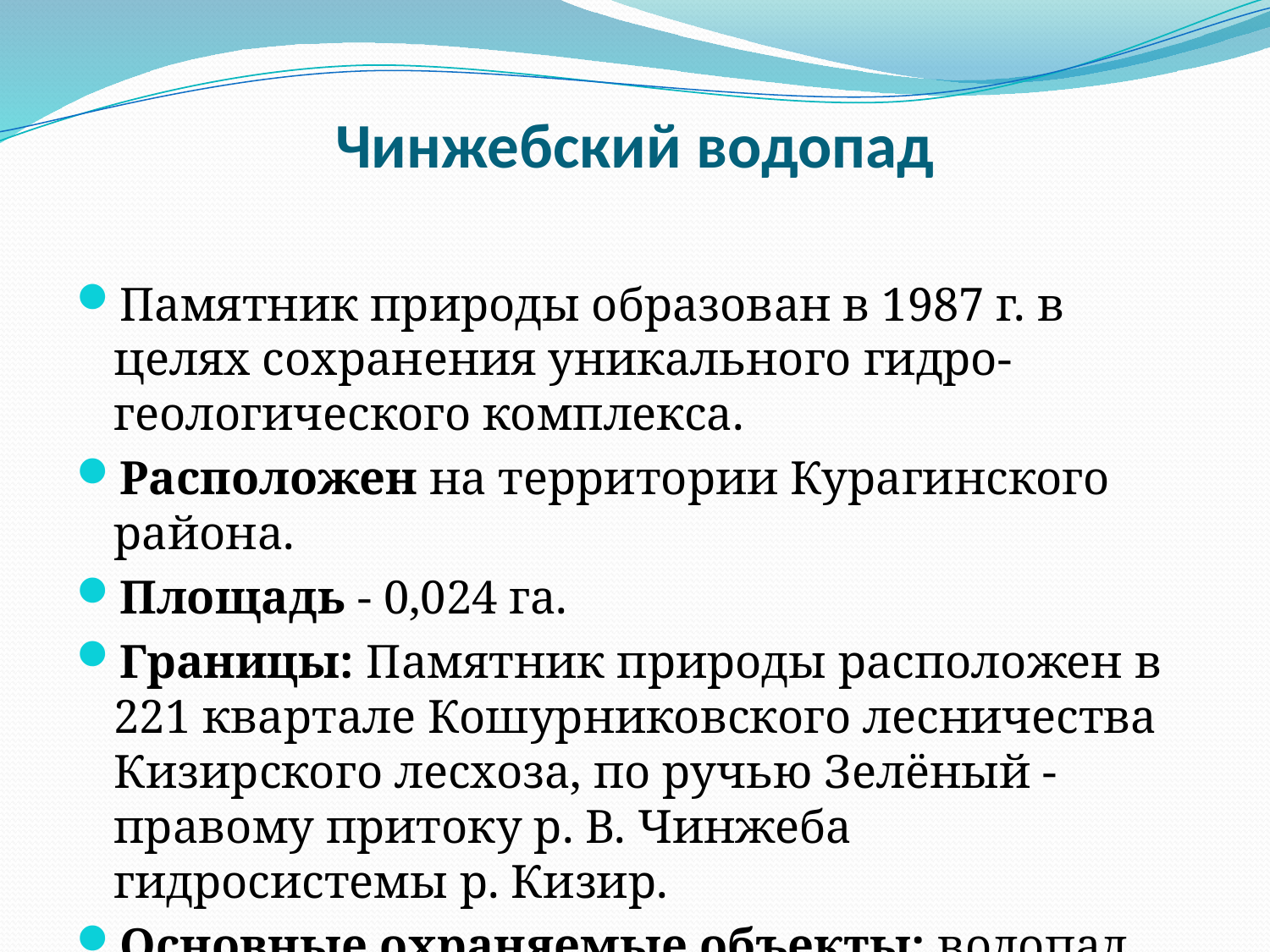

# Чинжебский водопад
Памятник природы образован в 1987 г. в целях сохранения уникального гидро-геологического комплекса.
Расположен на территории Курагинского района.
Площадь - 0,024 га.
Границы: Памятник природы расположен в 221 квартале Кошурниковского лесничества Кизирского лесхоза, по ручью Зелёный - правому притоку р. В. Чинжеба гидросистемы р. Кизир.
Основные охраняемые объекты: водопад.